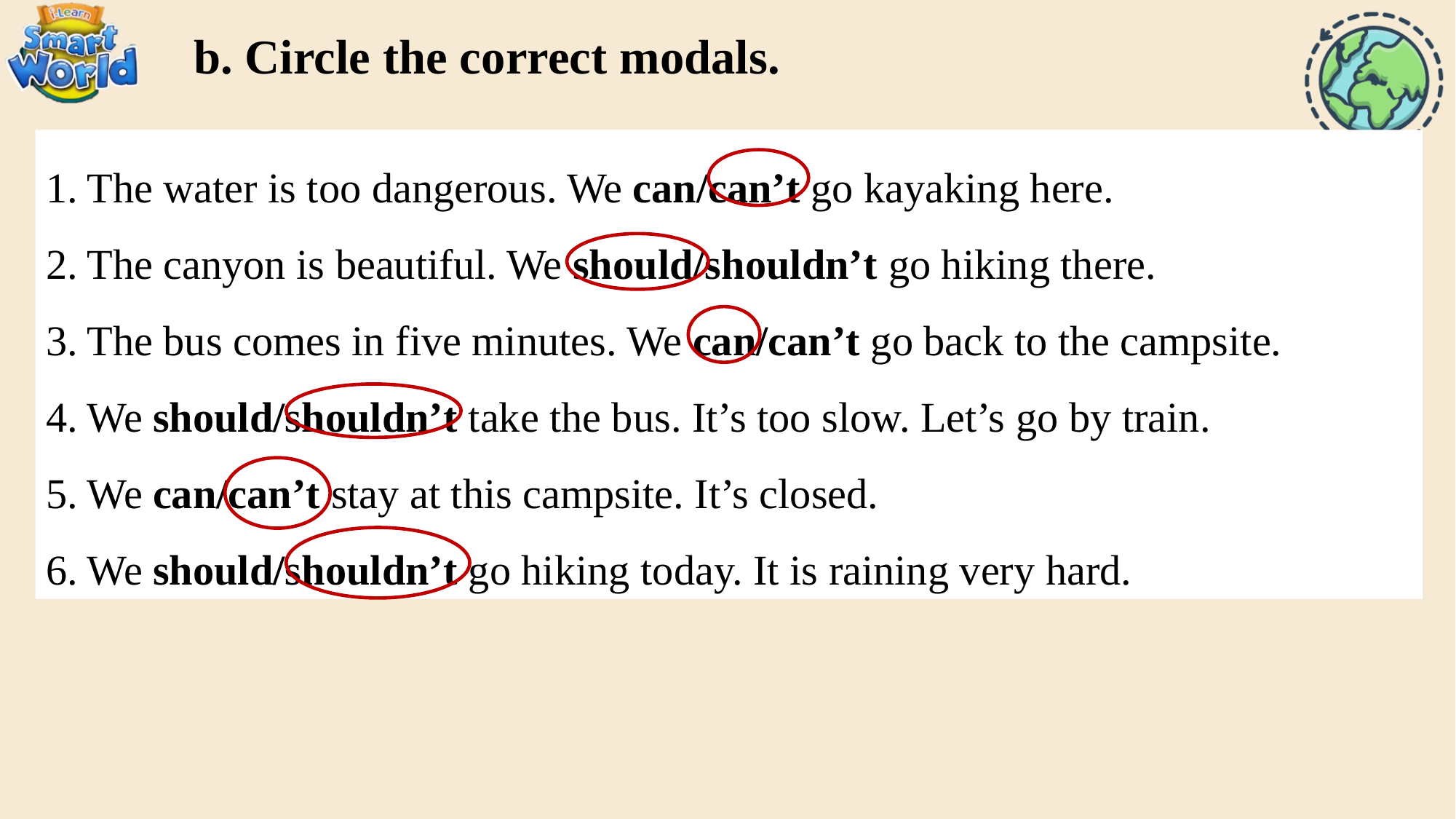

b. Circle the correct modals.

The water is too dangerous. We can/can’t go kayaking here.
The canyon is beautiful. We should/shouldn’t go hiking there.
The bus comes in five minutes. We can/can’t go back to the campsite.
We should/shouldn’t take the bus. It’s too slow. Let’s go by train.
We can/can’t stay at this campsite. It’s closed.
We should/shouldn’t go hiking today. It is raining very hard.